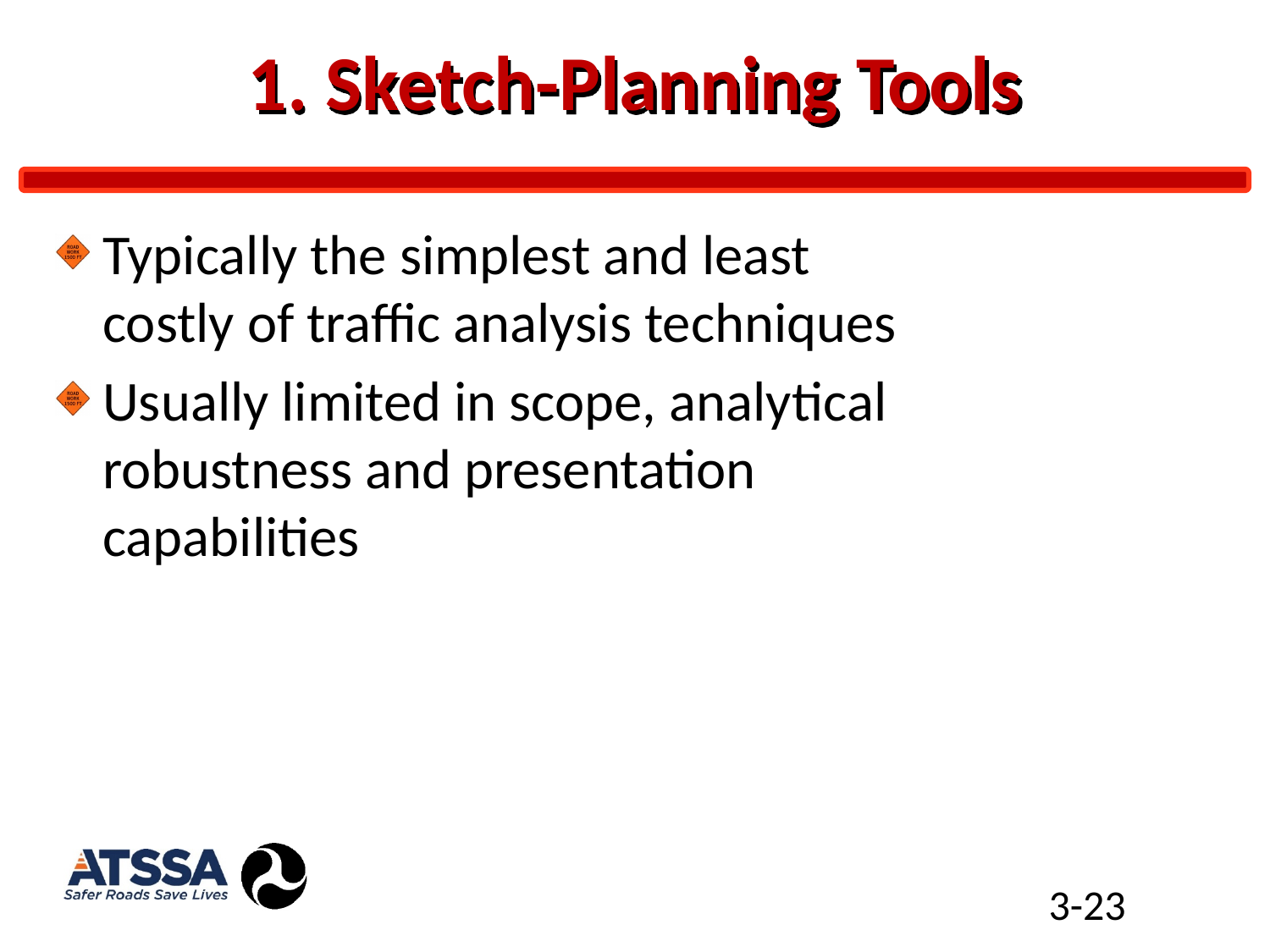

# 1. Sketch-Planning Tools
Typically the simplest and least costly of traffic analysis techniques
Usually limited in scope, analytical robustness and presentation capabilities